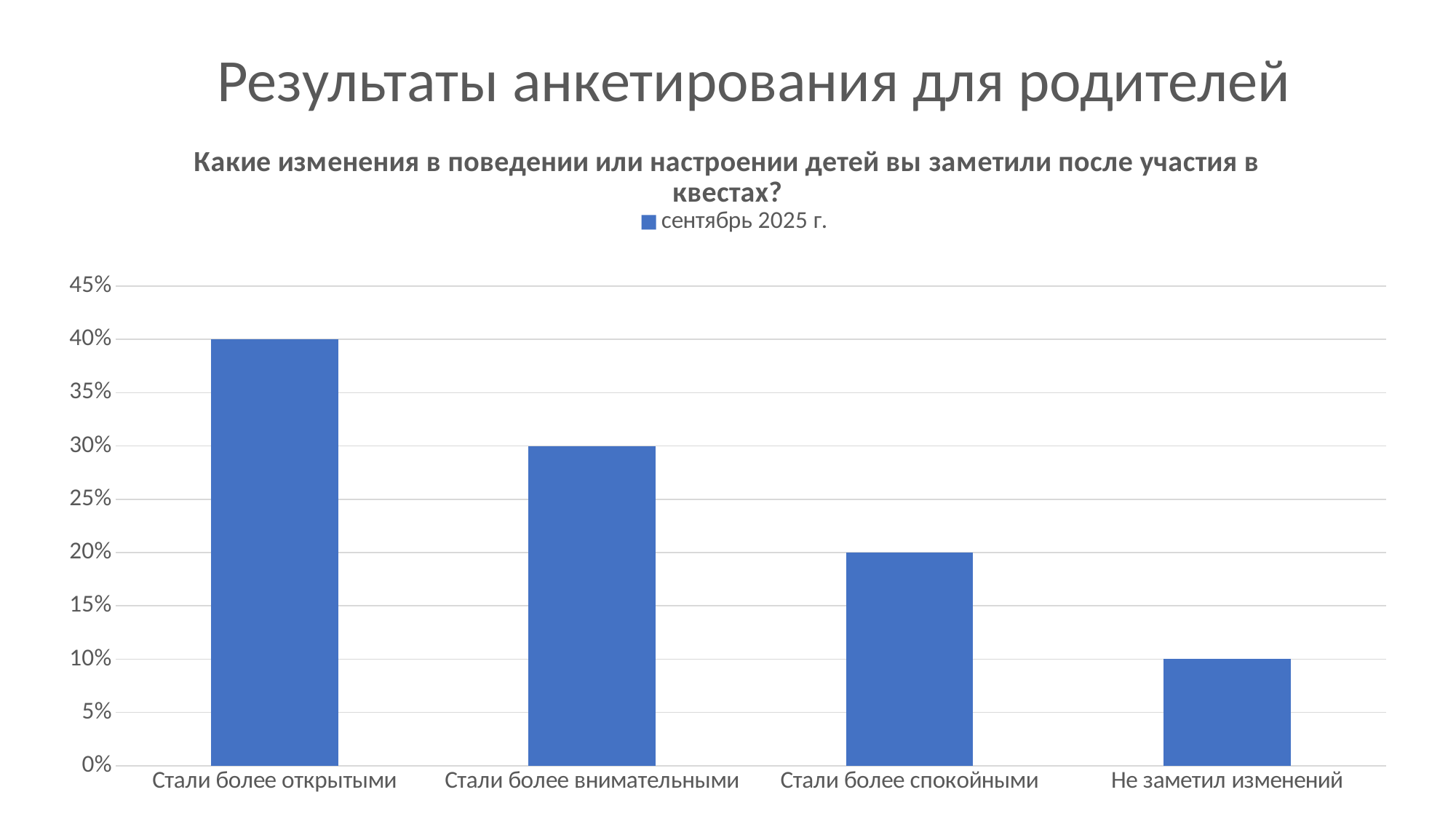

# Результаты анкетирования для родителей

### Chart: Какие изменения в поведении или настроении детей вы заметили после участия в квестах?

| Category | сентябрь 2025 г. |
|---|---|
| Стали более открытыми | 0.4 |
| Стали более внимательными | 0.3 |
| Стали более спокойными | 0.2 |
| Не заметил изменений | 0.1 |